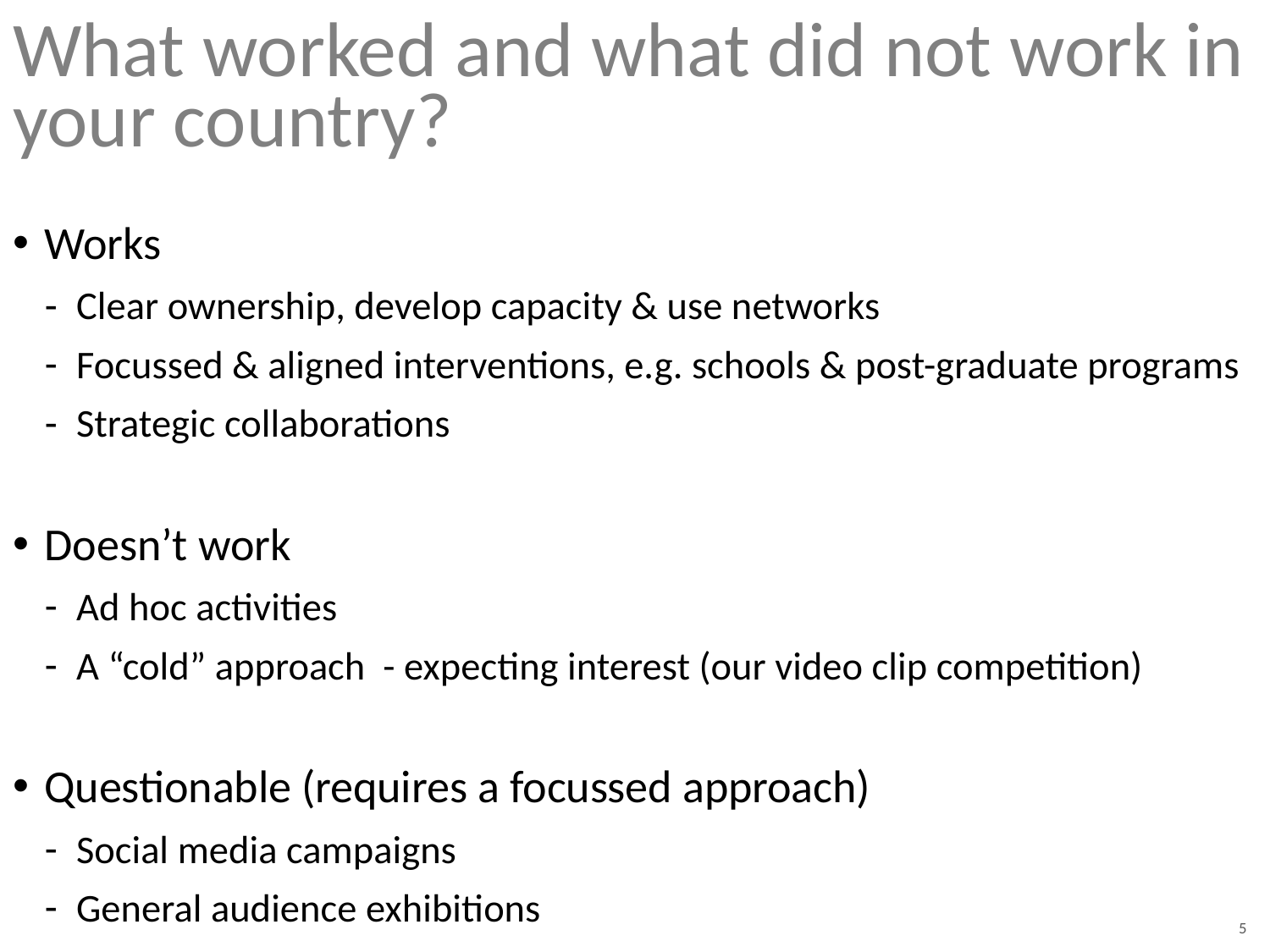

What worked and what did not work in your country?
Works
Clear ownership, develop capacity & use networks
Focussed & aligned interventions, e.g. schools & post-graduate programs
Strategic collaborations

Doesn’t work
Ad hoc activities
A “cold” approach  - expecting interest (our video clip competition)

Questionable (requires a focussed approach)
Social media campaigns
General audience exhibitions
5